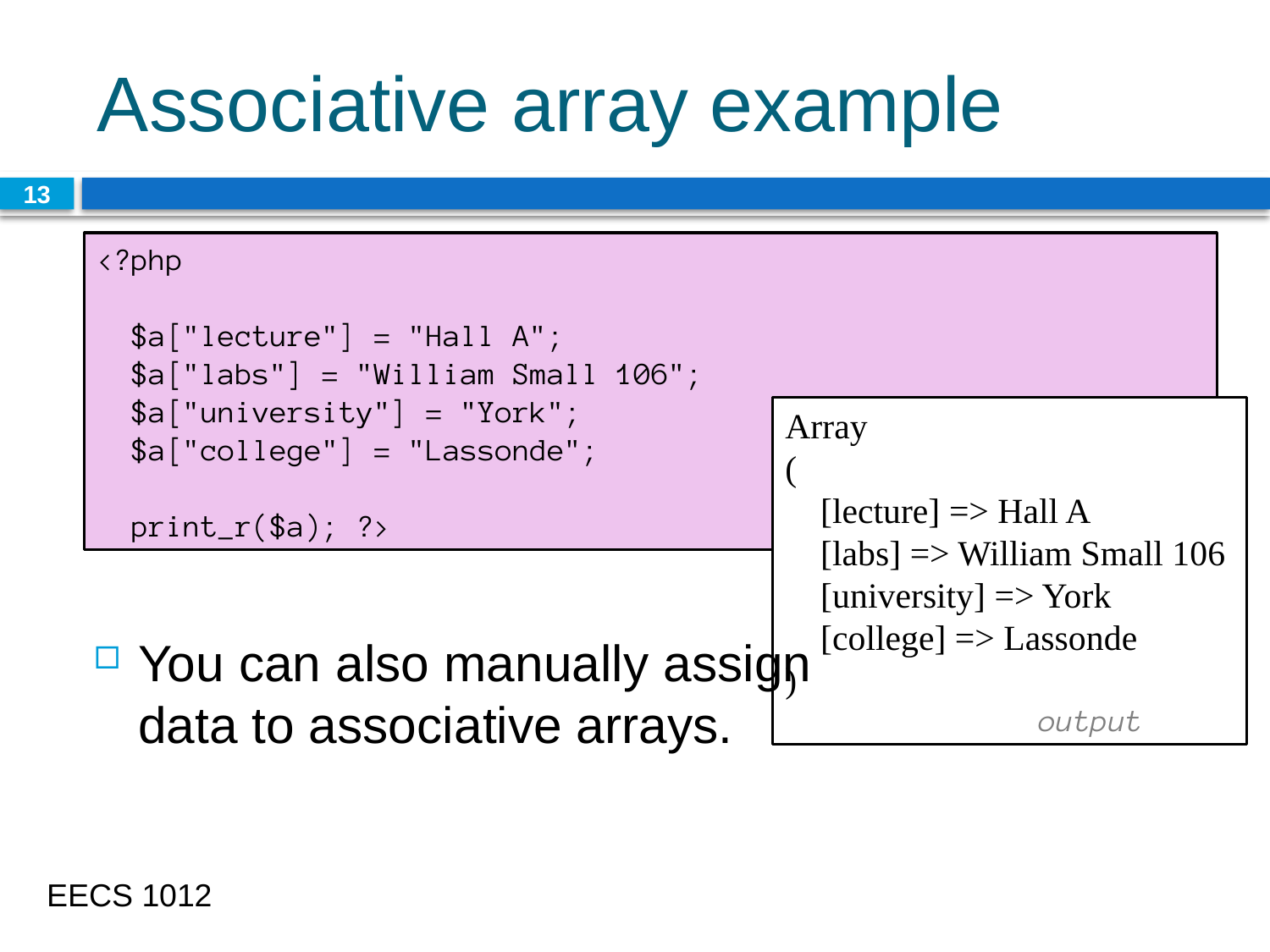

# Associative array example
13
<?php

  $a["lecture"] = "Hall A";
  $a["labs"] = "William Small 106";
  $a["university"] = "York";
  $a["college"] = "Lassonde";

  print_r($a); ?>					  PHP
Array
(
    [lecture] => Hall A
    [labs] => William Small 106
    [university] => York
    [college] => Lassonde
)
		output
You can also manually assign
data to associative arrays.
EECS 1012